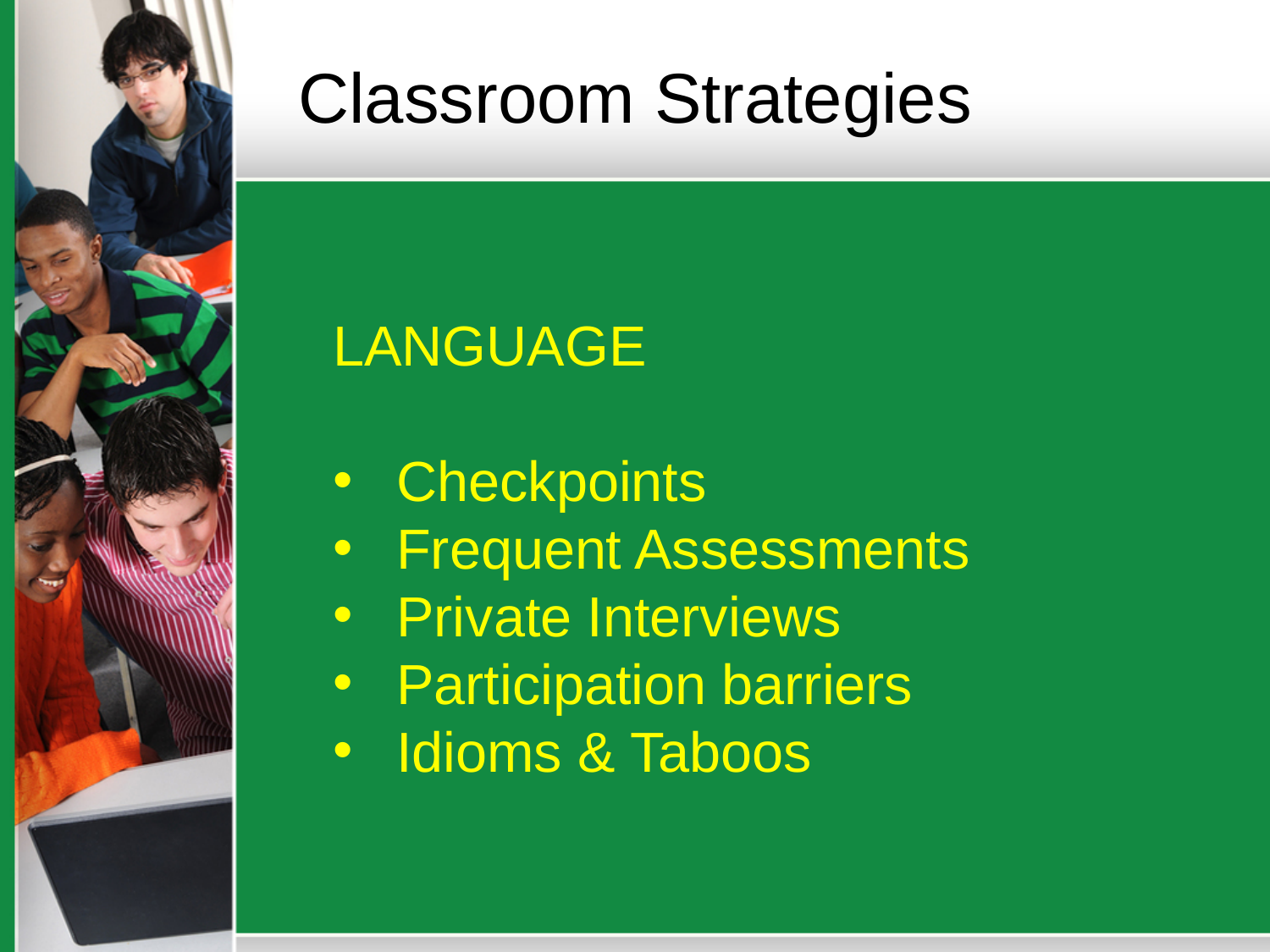

# Classroom Strategies
LANGUAGE

Checkpoints
Frequent Assessments
Private Interviews
Participation barriers
Idioms & Taboos